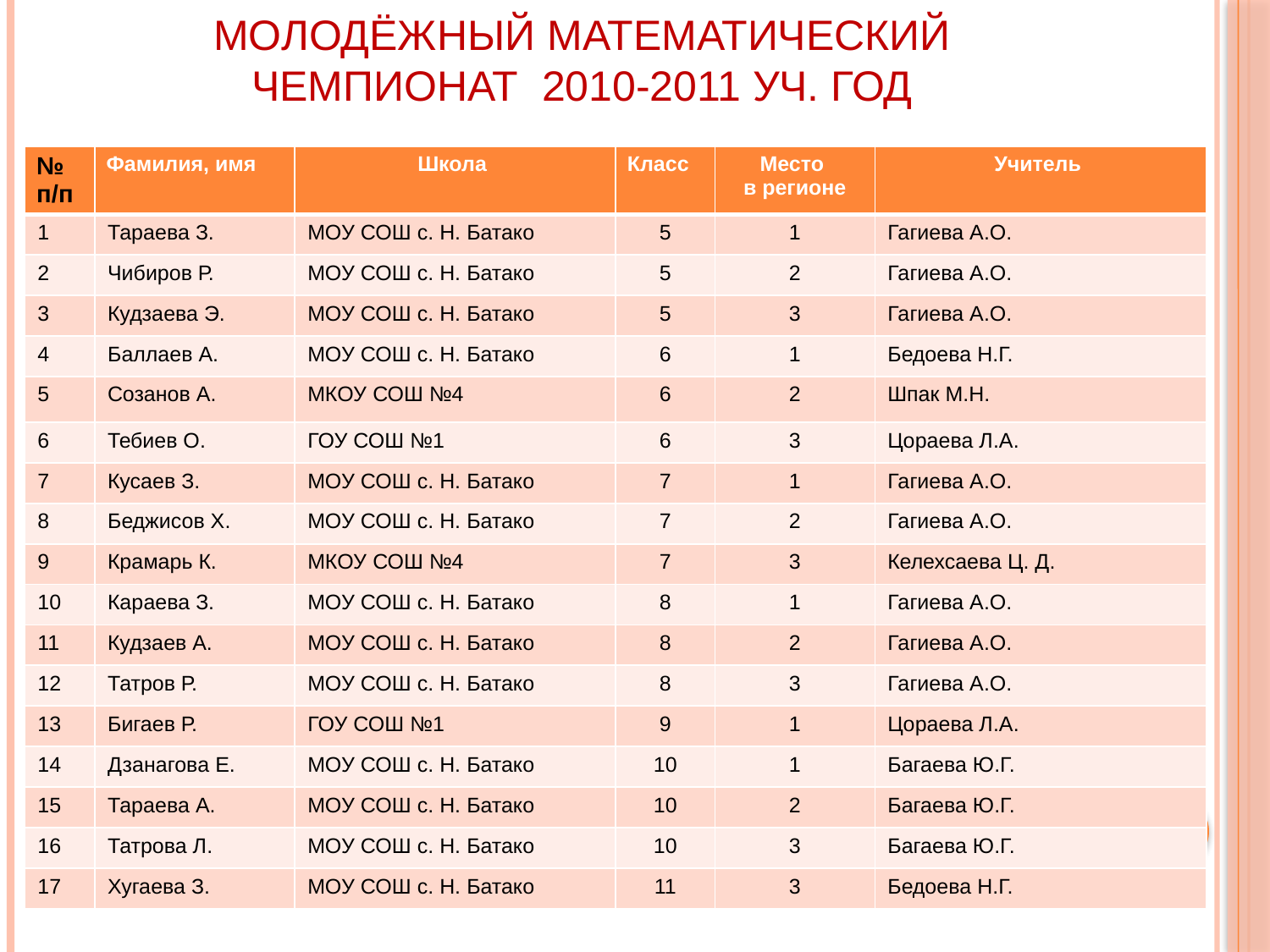

# Молодёжный математический чемпионат  2010-2011 уч. год
| № п/п | Фамилия, имя | Школа | Класс | Место в регионе | Учитель |
| --- | --- | --- | --- | --- | --- |
| 1 | Тараева З. | МОУ СОШ с. Н. Батако | 5 | 1 | Гагиева А.О. |
| 2 | Чибиров Р. | МОУ СОШ с. Н. Батако | 5 | 2 | Гагиева А.О. |
| 3 | Кудзаева Э. | МОУ СОШ с. Н. Батако | 5 | 3 | Гагиева А.О. |
| 4 | Баллаев А. | МОУ СОШ с. Н. Батако | 6 | 1 | Бедоева Н.Г. |
| 5 | Созанов А. | МКОУ СОШ №4 | 6 | 2 | Шпак М.Н. |
| 6 | Тебиев О. | ГОУ СОШ №1 | 6 | 3 | Цораева Л.А. |
| 7 | Кусаев З. | МОУ СОШ с. Н. Батако | 7 | 1 | Гагиева А.О. |
| 8 | Беджисов Х. | МОУ СОШ с. Н. Батако | 7 | 2 | Гагиева А.О. |
| 9 | Крамарь К. | МКОУ СОШ №4 | 7 | 3 | Келехсаева Ц. Д. |
| 10 | Караева З. | МОУ СОШ с. Н. Батако | 8 | 1 | Гагиева А.О. |
| 11 | Кудзаев А. | МОУ СОШ с. Н. Батако | 8 | 2 | Гагиева А.О. |
| 12 | Татров Р. | МОУ СОШ с. Н. Батако | 8 | 3 | Гагиева А.О. |
| 13 | Бигаев Р. | ГОУ СОШ №1 | 9 | 1 | Цораева Л.А. |
| 14 | Дзанагова Е. | МОУ СОШ с. Н. Батако | 10 | 1 | Багаева Ю.Г. |
| 15 | Тараева А. | МОУ СОШ с. Н. Батако | 10 | 2 | Багаева Ю.Г. |
| 16 | Татрова Л. | МОУ СОШ с. Н. Батако | 10 | 3 | Багаева Ю.Г. |
| 17 | Хугаева З. | МОУ СОШ с. Н. Батако | 11 | 3 | Бедоева Н.Г. |